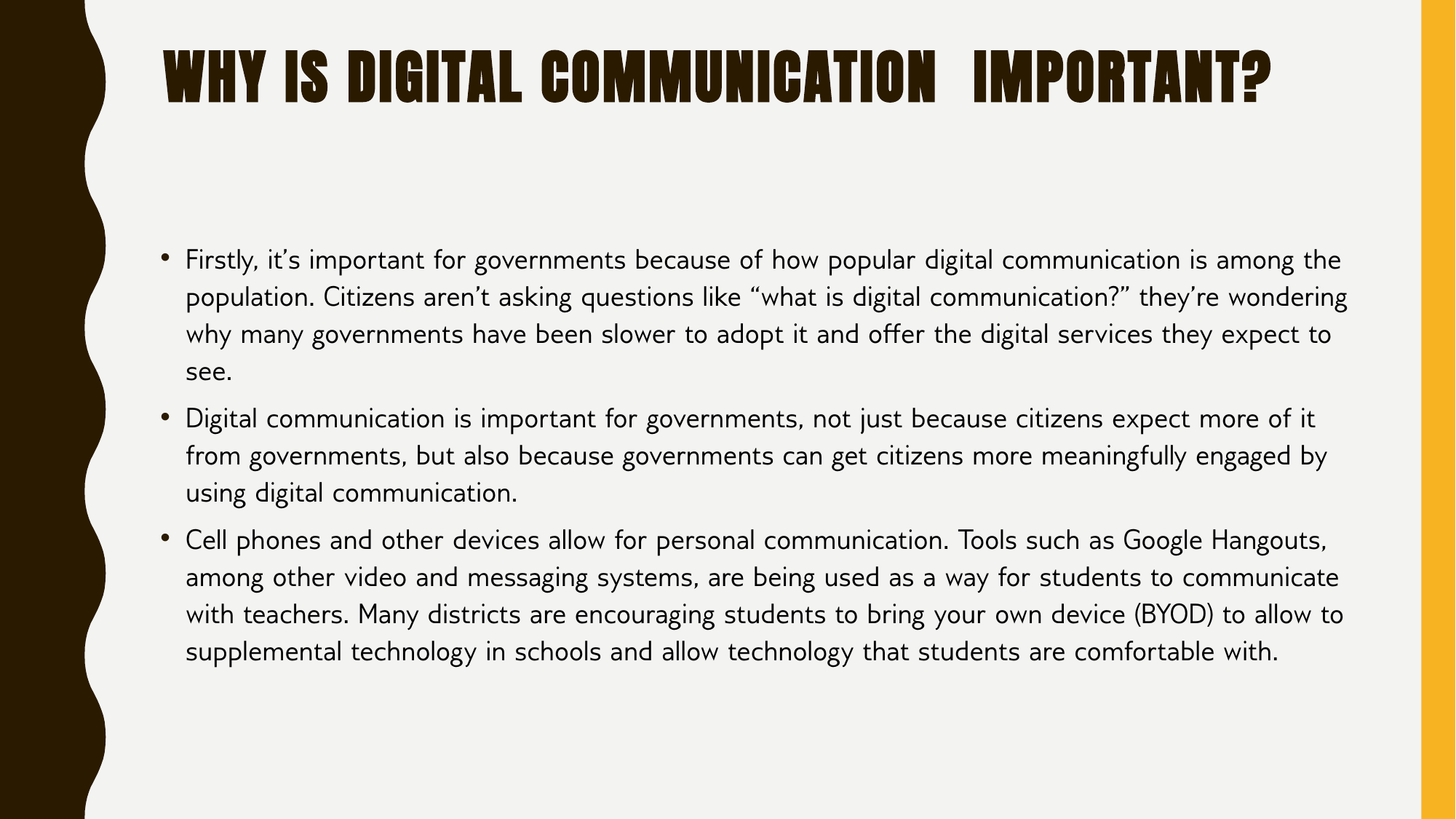

# Why is digital communication  important?
Firstly, it’s important for governments because of how popular digital communication is among the population. Citizens aren’t asking questions like “what is digital communication?” they’re wondering why many governments have been slower to adopt it and offer the digital services they expect to see.
Digital communication is important for governments, not just because citizens expect more of it from governments, but also because governments can get citizens more meaningfully engaged by using digital communication.
Cell phones and other devices allow for personal communication. Tools such as Google Hangouts, among other video and messaging systems, are being used as a way for students to communicate with teachers. Many districts are encouraging students to bring your own device (BYOD) to allow to supplemental technology in schools and allow technology that students are comfortable with.